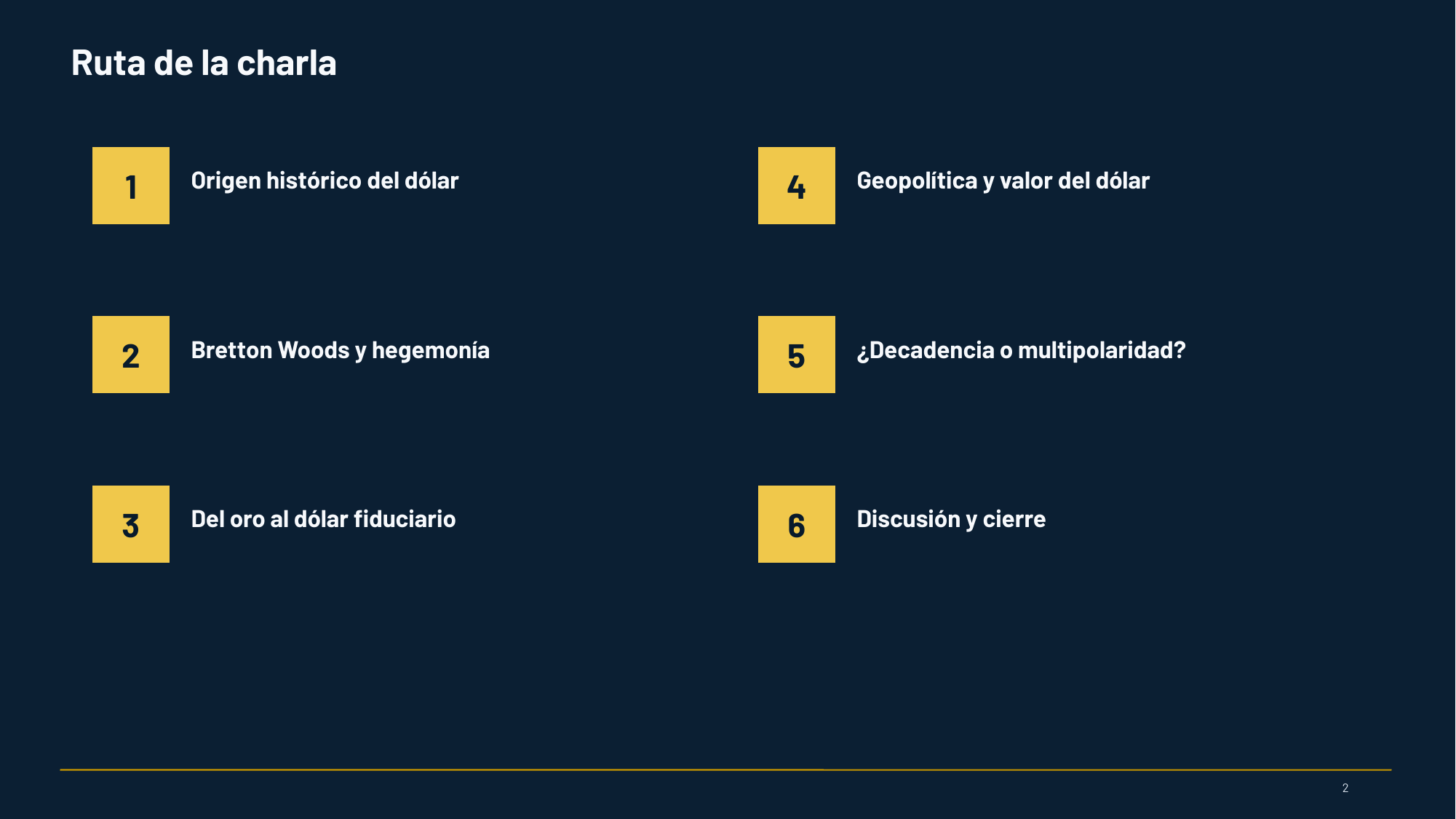

Ruta de la charla
Origen histórico del dólar

Geopolítica y valor del dólar

1
4
Bretton Woods y hegemonía

¿Decadencia o multipolaridad?

2
5
Del oro al dólar fiduciario

Discusión y cierre

3
6
2